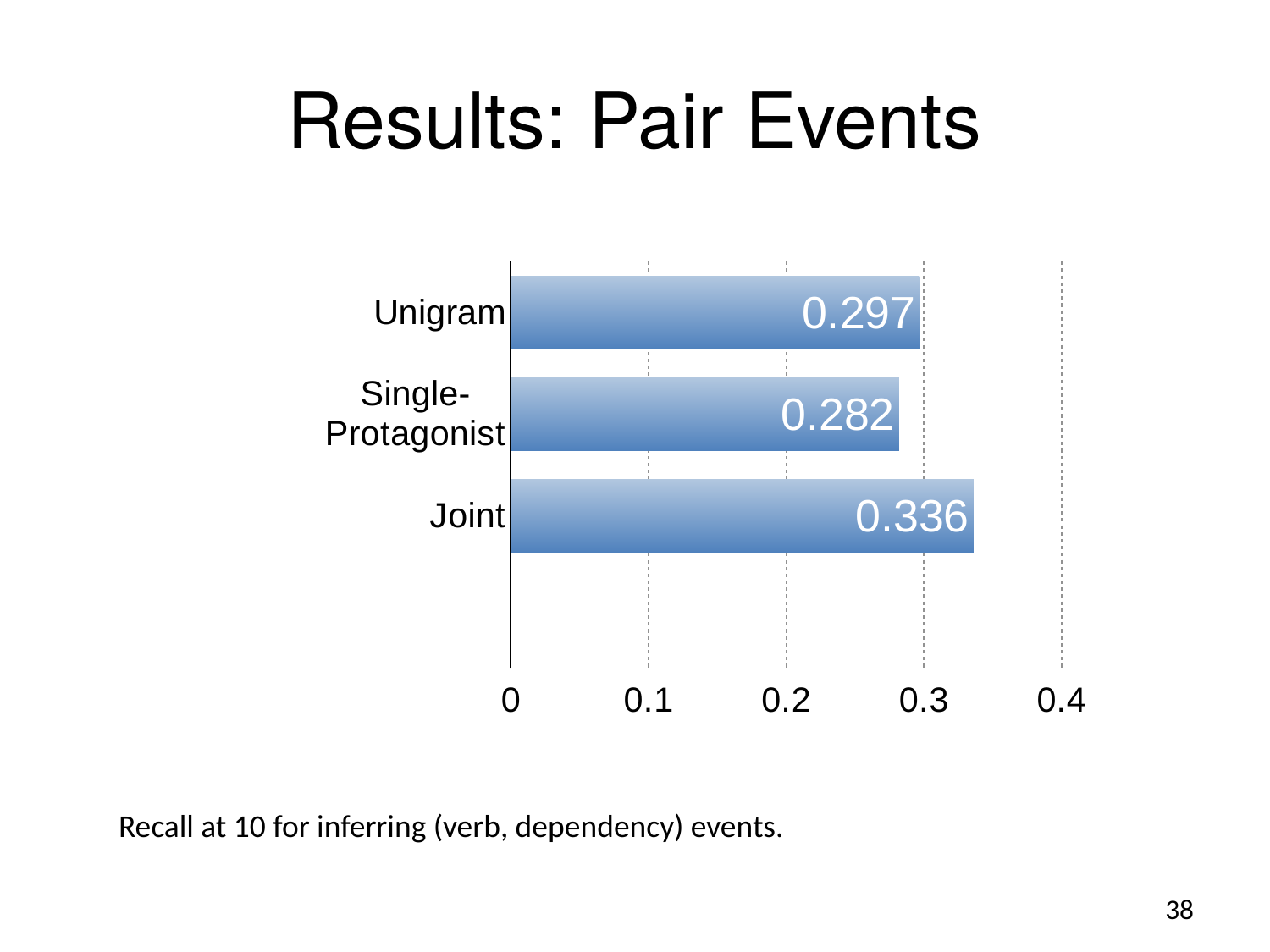

# Results: Pair Events

[unsupported chart]

Recall at 10 for inferring (verb, dependency) events.
38